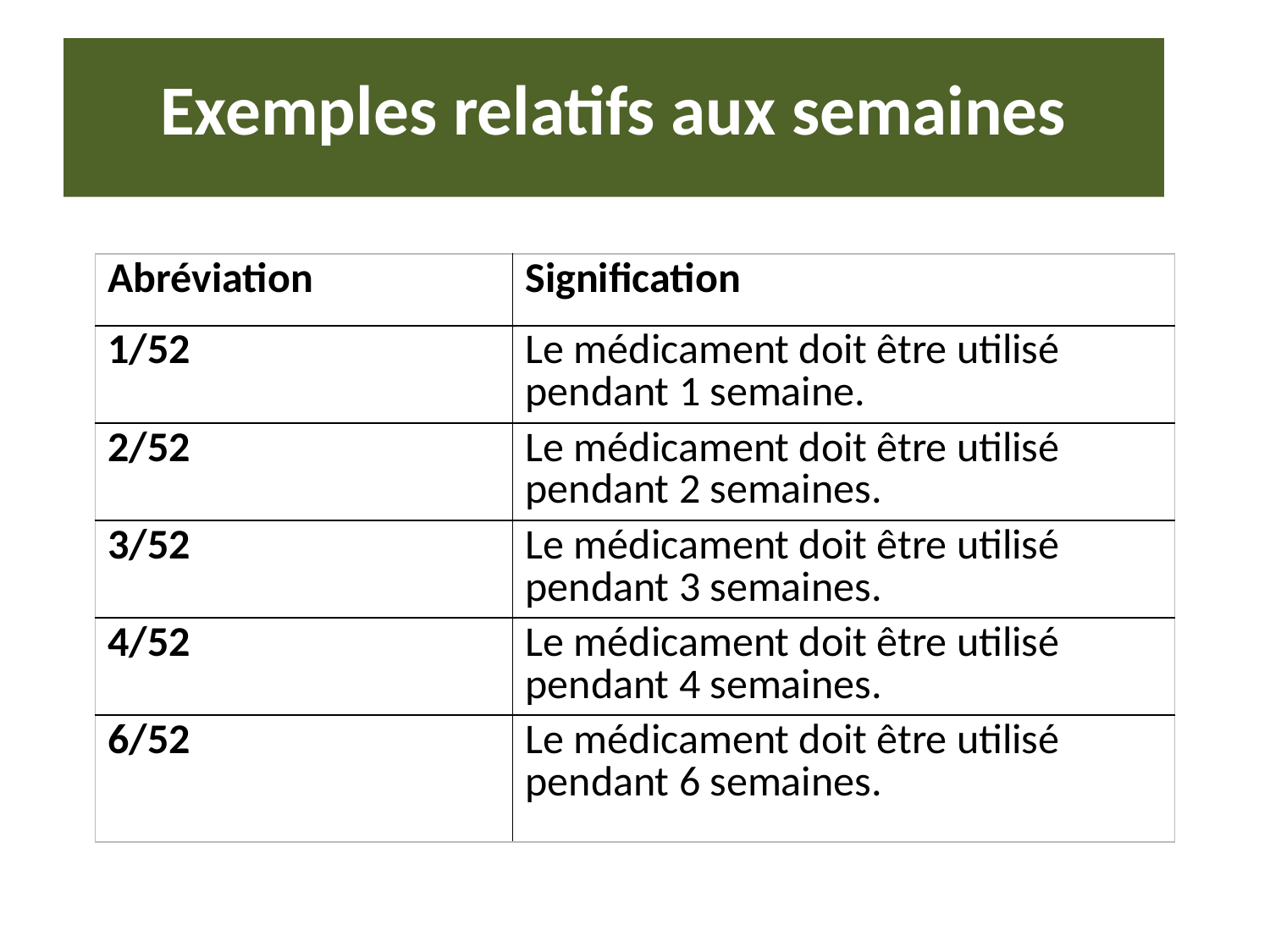

# Exemples relatifs aux semaines
| Abréviation | Signification |
| --- | --- |
| 1/52 | Le médicament doit être utilisé pendant 1 semaine. |
| 2/52 | Le médicament doit être utilisé pendant 2 semaines. |
| 3/52 | Le médicament doit être utilisé pendant 3 semaines. |
| 4/52 | Le médicament doit être utilisé pendant 4 semaines. |
| 6/52 | Le médicament doit être utilisé pendant 6 semaines. |